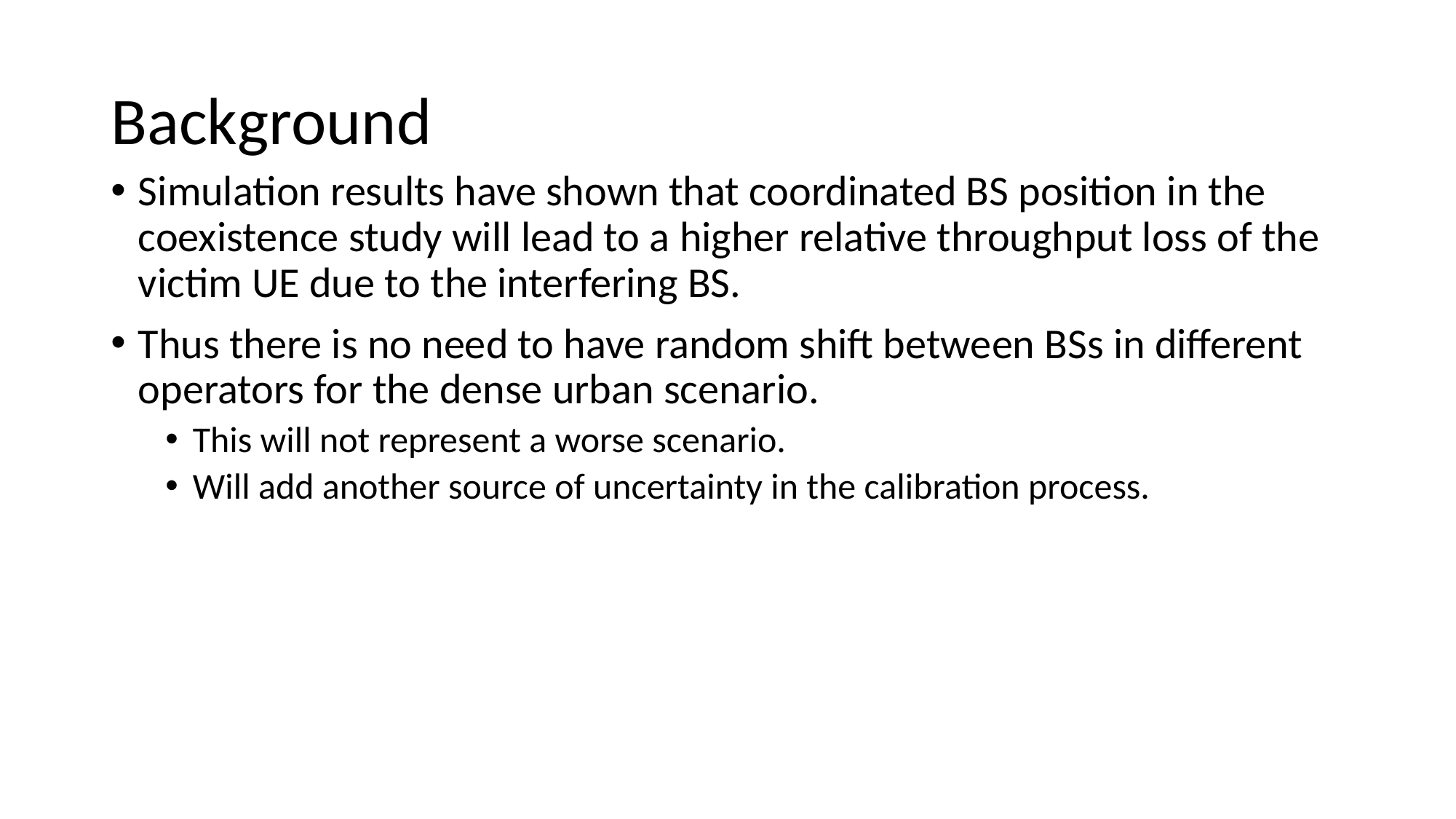

# Background
Simulation results have shown that coordinated BS position in the coexistence study will lead to a higher relative throughput loss of the victim UE due to the interfering BS.
Thus there is no need to have random shift between BSs in different operators for the dense urban scenario.
This will not represent a worse scenario.
Will add another source of uncertainty in the calibration process.